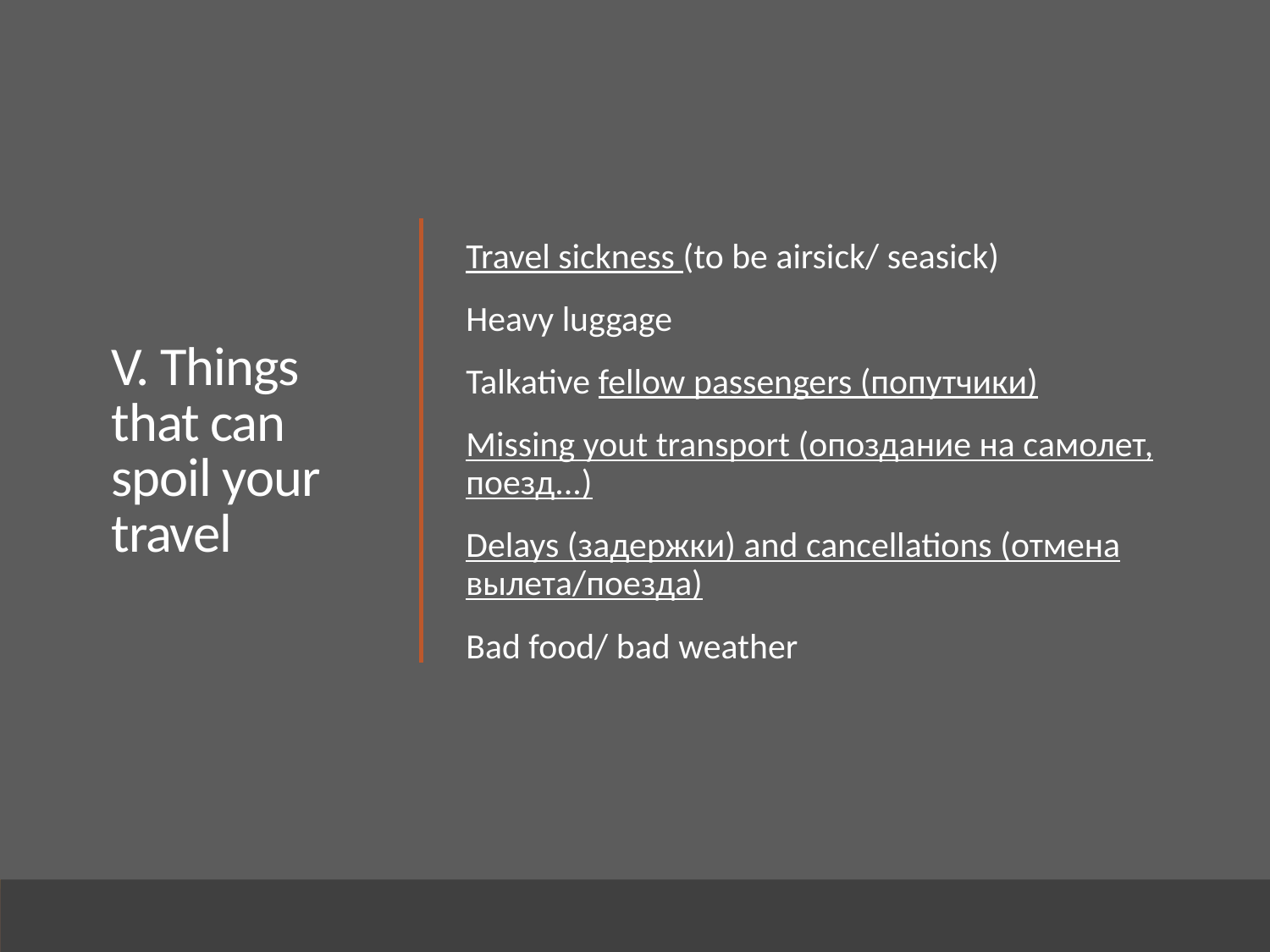

# V. Things that can spoil your travel
Travel sickness (to be airsick/ seasick)
Heavy luggage
Talkative fellow passengers (попутчики)
Missing yout transport (опоздание на самолет, поезд...)
Delays (задержки) and cancellations (отмена вылета/поезда)
Bad food/ bad weather